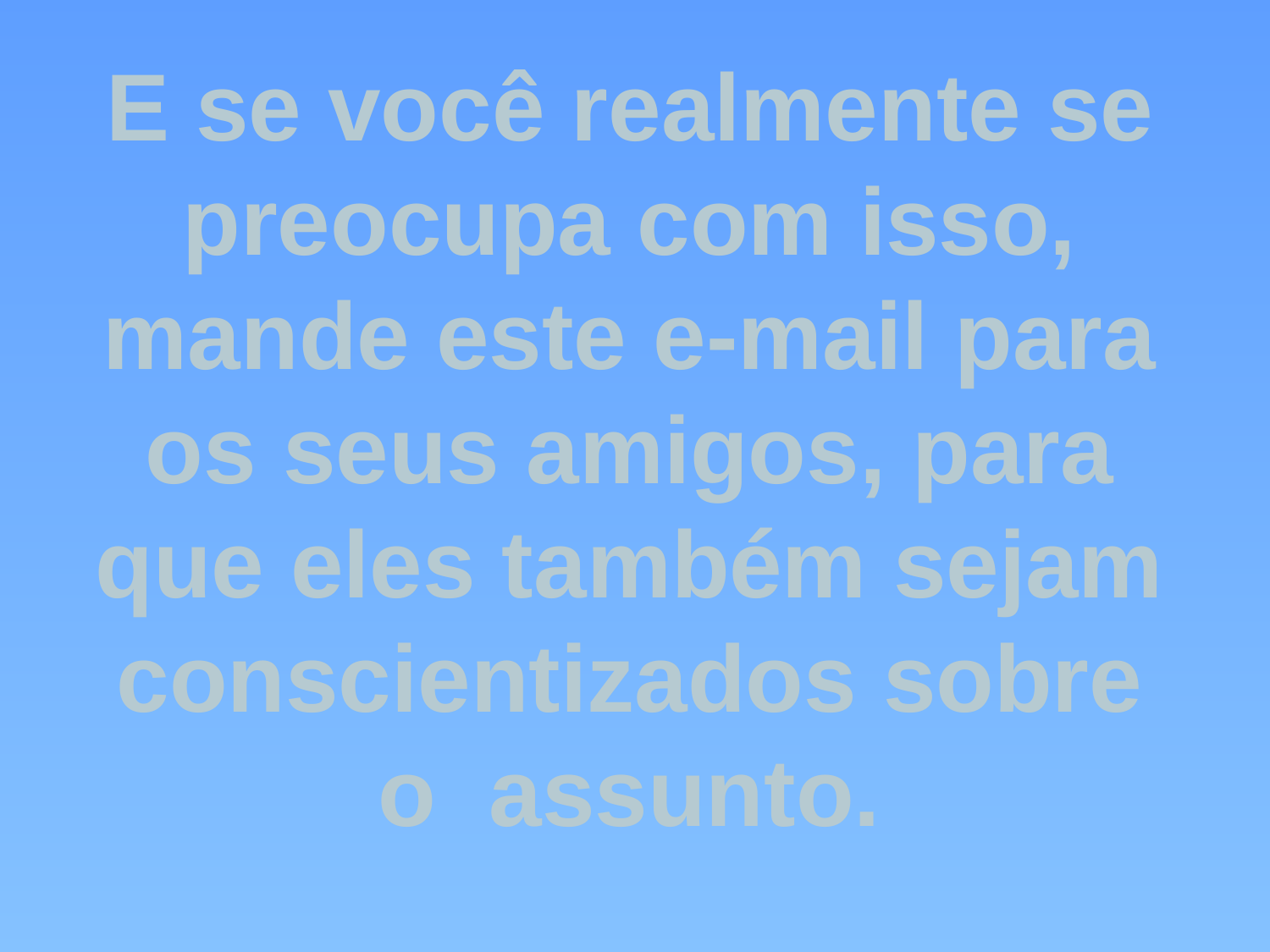

E se você realmente se preocupa com isso, mande este e-mail para os seus amigos, para que eles também sejam conscientizados sobre o  assunto.